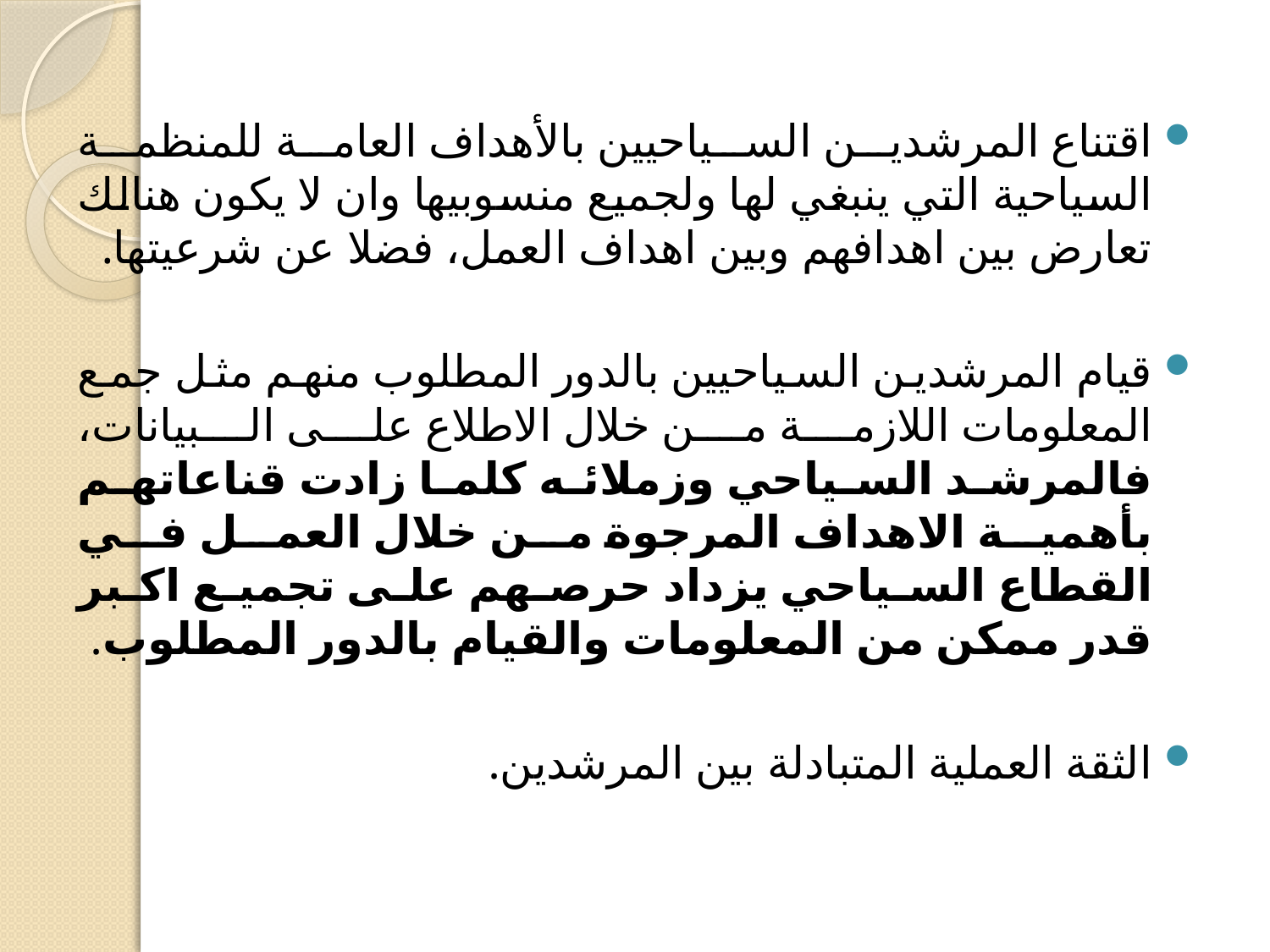

اقتناع المرشدين السياحيين بالأهداف العامة للمنظمة السياحية التي ينبغي لها ولجميع منسوبيها وان لا يكون هنالك تعارض بين اهدافهم وبين اهداف العمل، فضلا عن شرعيتها.

قيام المرشدين السياحيين بالدور المطلوب منهم مثل جمع المعلومات اللازمة من خلال الاطلاع على البيانات، فالمرشد السياحي وزملائه كلما زادت قناعاتهم بأهمية الاهداف المرجوة من خلال العمل في القطاع السياحي يزداد حرصهم على تجميع اكبر قدر ممكن من المعلومات والقيام بالدور المطلوب.

الثقة العملية المتبادلة بين المرشدين.